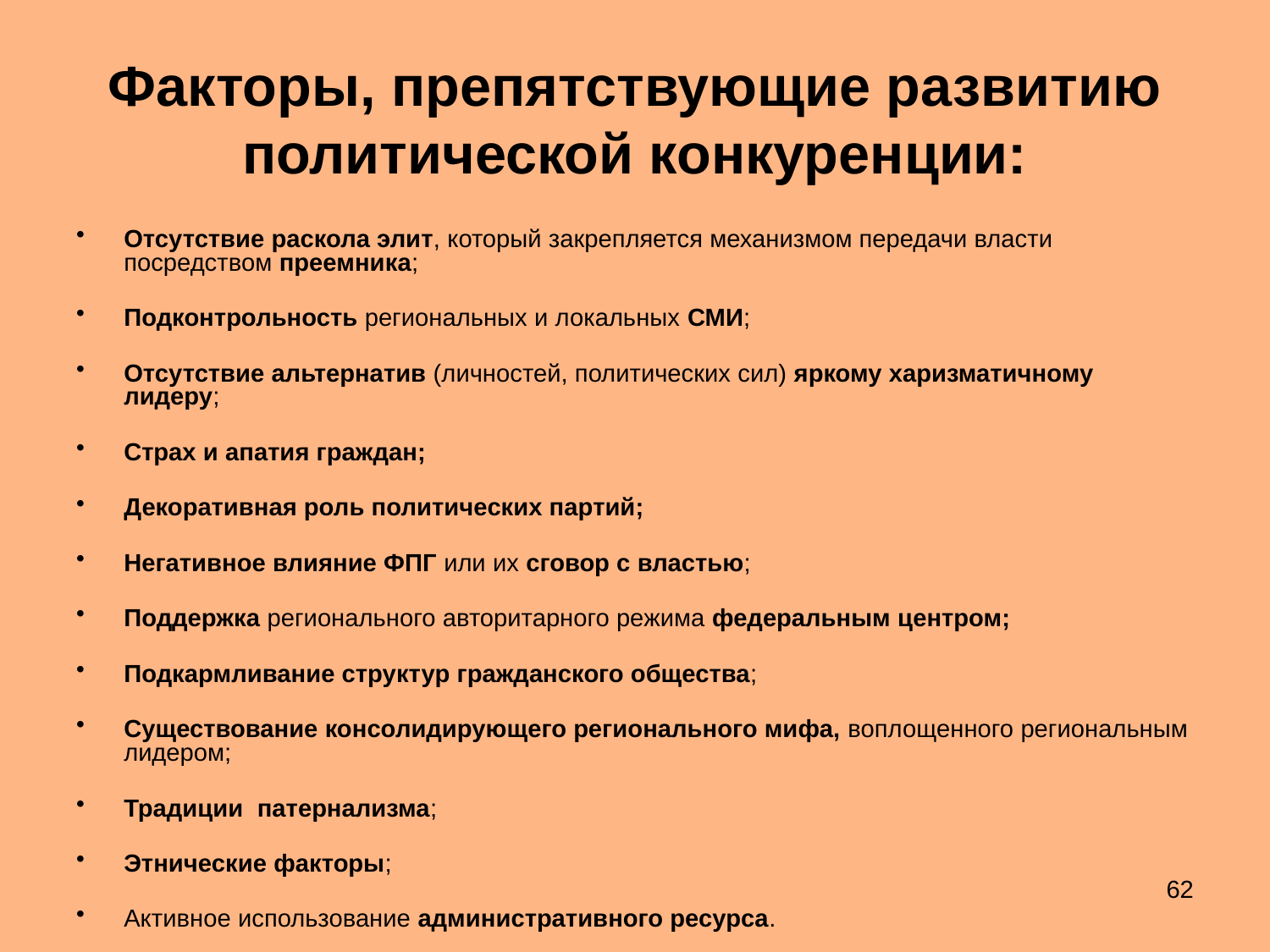

# Факторы, препятствующие развитию политической конкуренции:
Отсутствие раскола элит, который закрепляется механизмом передачи власти посредством преемника;
Подконтрольность региональных и локальных СМИ;
Отсутствие альтернатив (личностей, политических сил) яркому харизматичному лидеру;
Страх и апатия граждан;
Декоративная роль политических партий;
Негативное влияние ФПГ или их сговор с властью;
Поддержка регионального авторитарного режима федеральным центром;
Подкармливание структур гражданского общества;
Существование консолидирующего регионального мифа, воплощенного региональным лидером;
Традиции  патернализма;
Этнические факторы;
Активное использование административного ресурса.
62